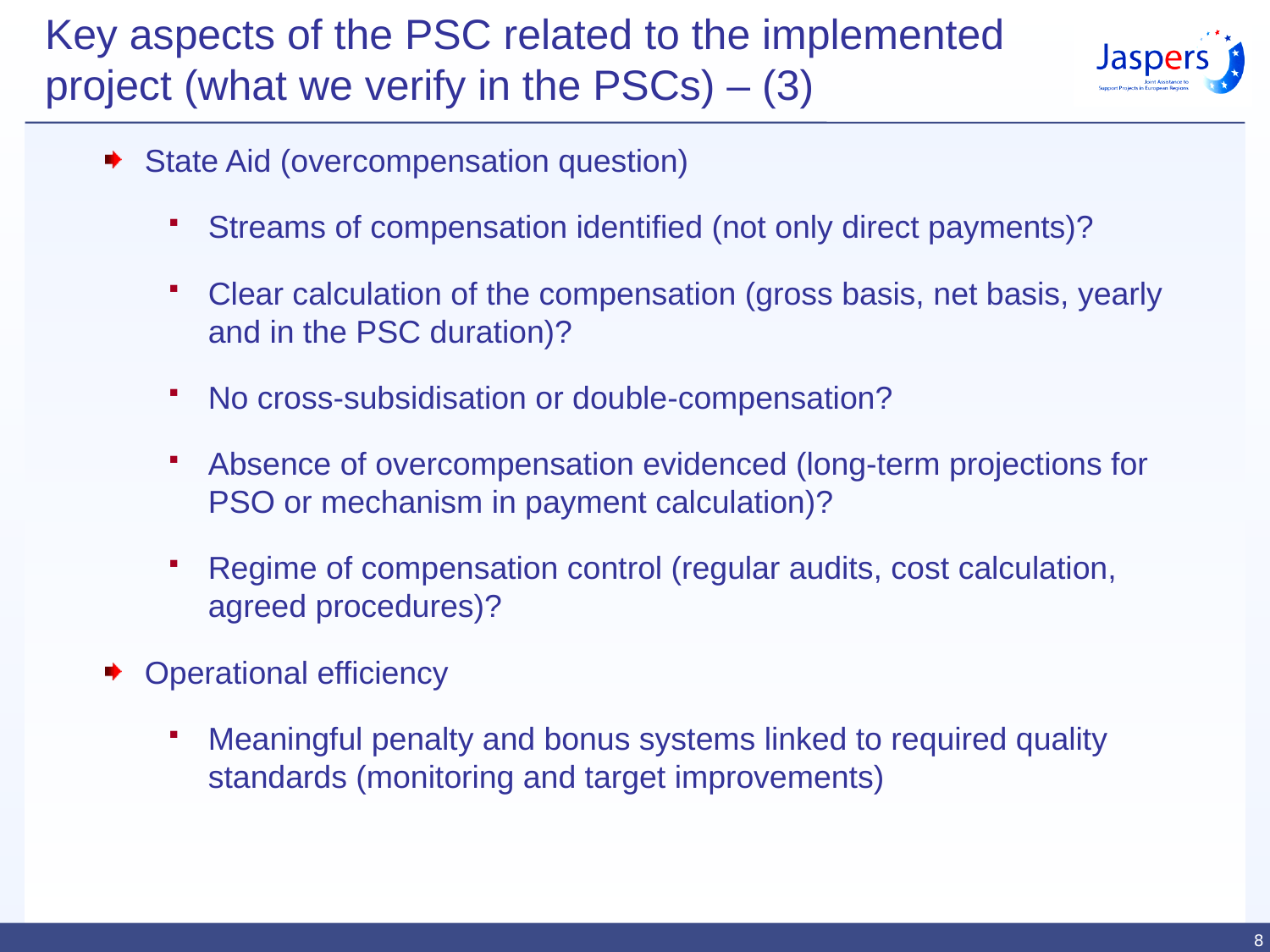

Key aspects of the PSC related to the implemented project (what we verify in the PSCs) – (3)

State Aid (overcompensation question)
Streams of compensation identified (not only direct payments)?
Clear calculation of the compensation (gross basis, net basis, yearly and in the PSC duration)?
No cross-subsidisation or double-compensation?
Absence of overcompensation evidenced (long-term projections for PSO or mechanism in payment calculation)?
Regime of compensation control (regular audits, cost calculation, agreed procedures)?
Operational efficiency
Meaningful penalty and bonus systems linked to required quality standards (monitoring and target improvements)

8